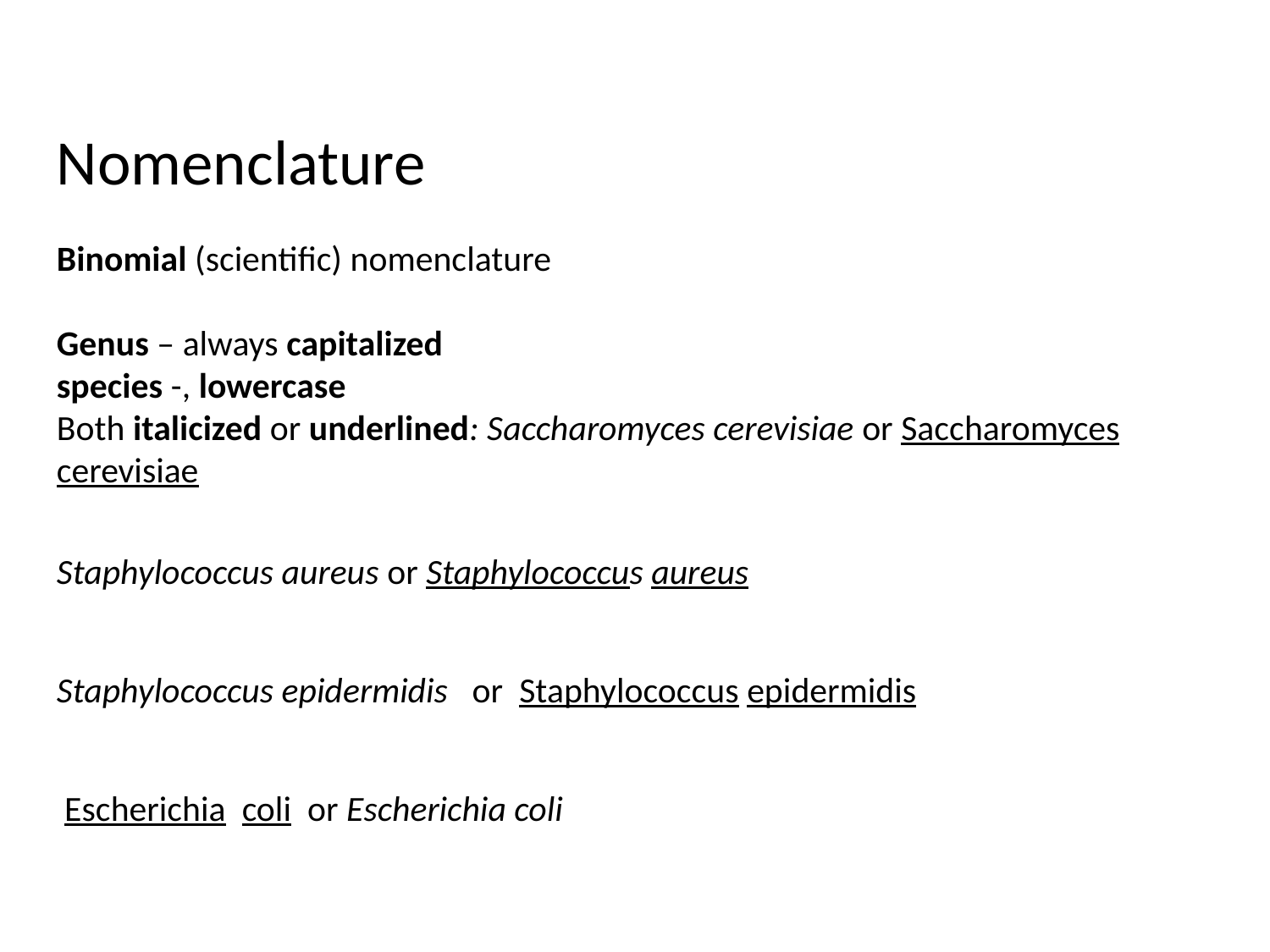

Nomenclature

Binomial (scientific) nomenclature

Genus – always capitalized
species -, lowercase
Both italicized or underlined: Saccharomyces cerevisiae or Saccharomyces cerevisiae

Staphylococcus aureus or Staphylococcus aureus

Staphylococcus epidermidis   or  Staphylococcus epidermidis

 Escherichia  coli  or Escherichia coli